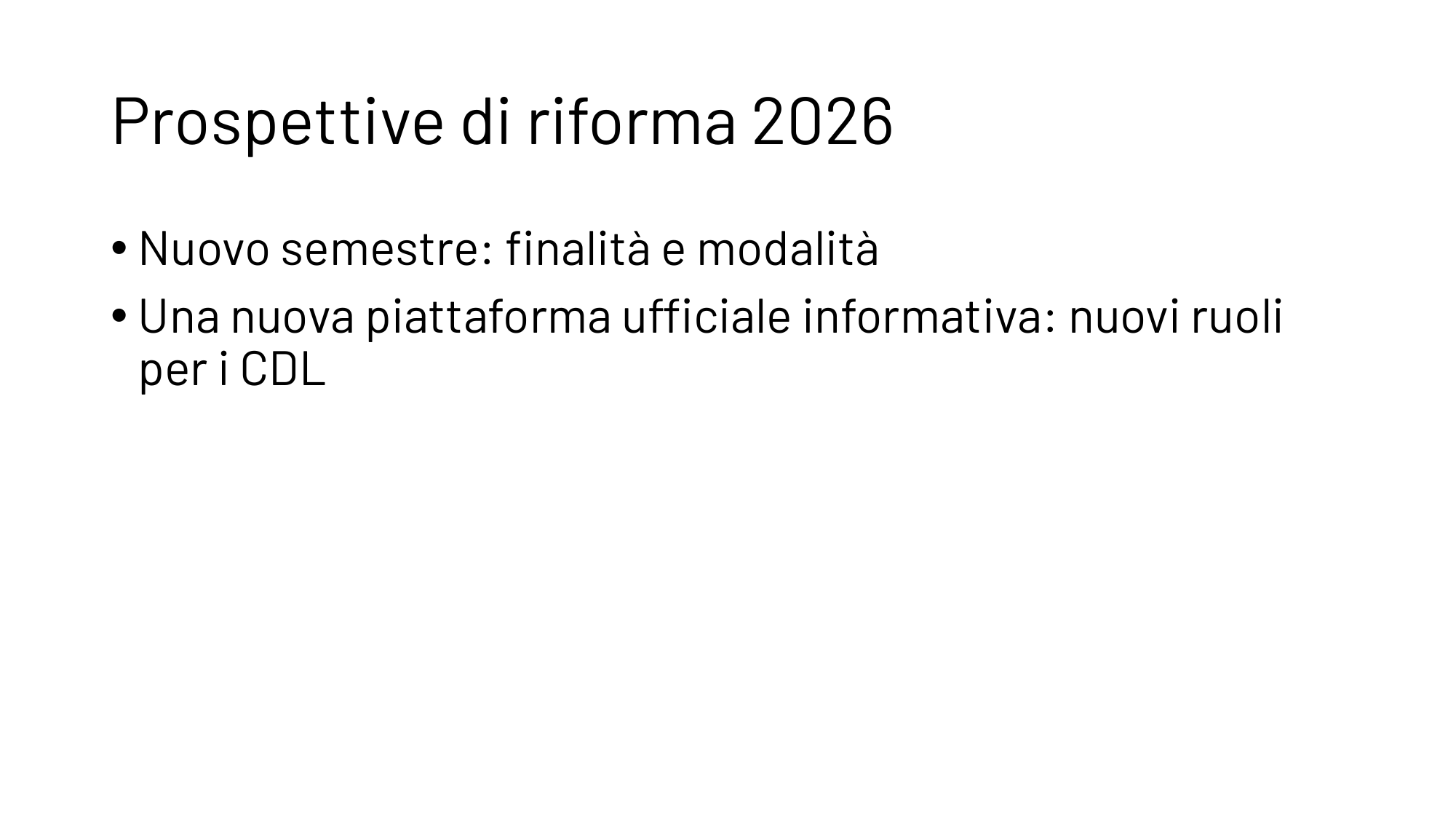

# Prospettive di riforma 2026
Nuovo semestre: finalità e modalità
Una nuova piattaforma ufficiale informativa: nuovi ruoli per i CDL